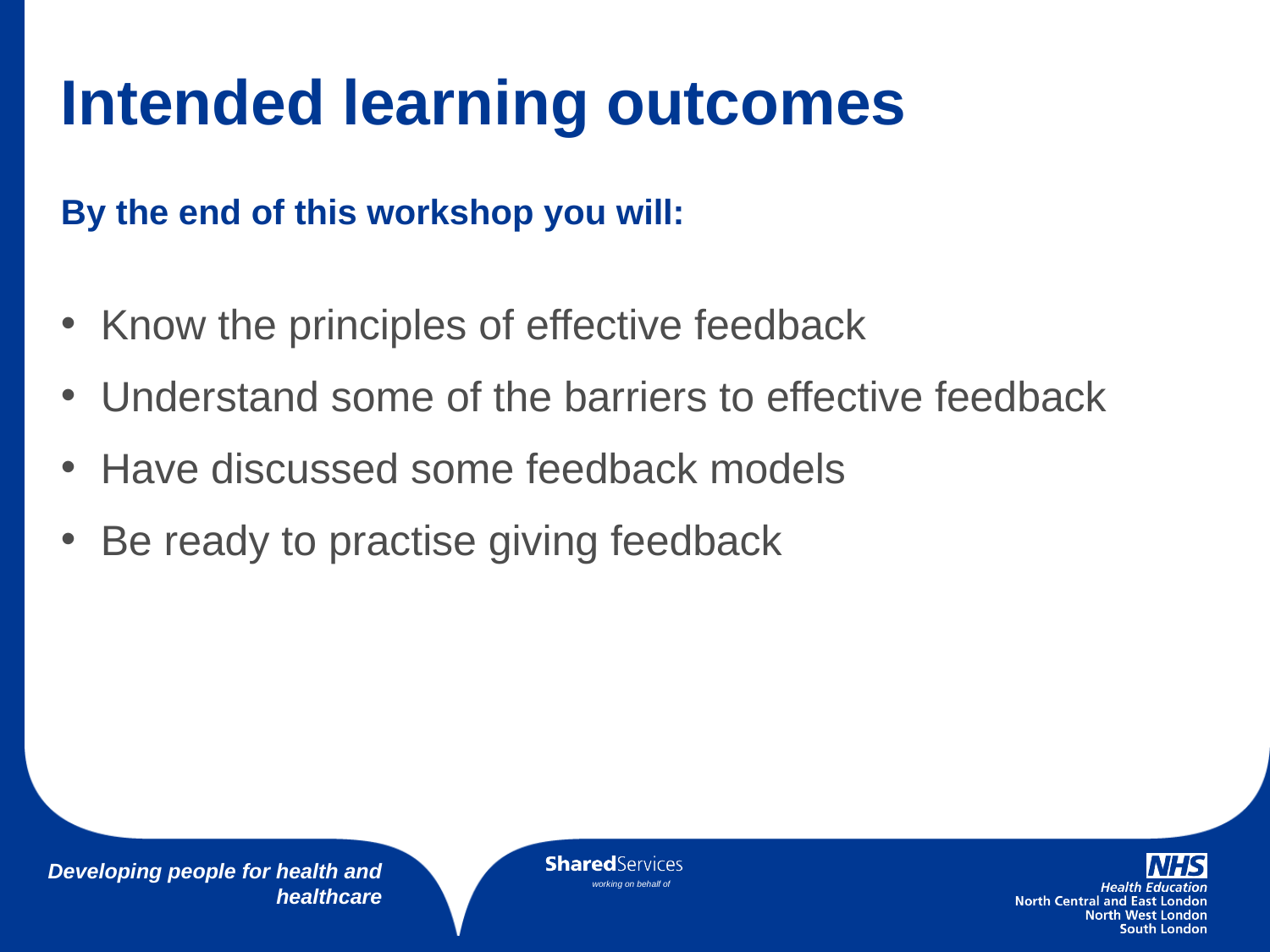

# Intended learning outcomes By the end of this workshop you will:

Know the principles of effective feedback
Understand some of the barriers to effective feedback
Have discussed some feedback models
Be ready to practise giving feedback